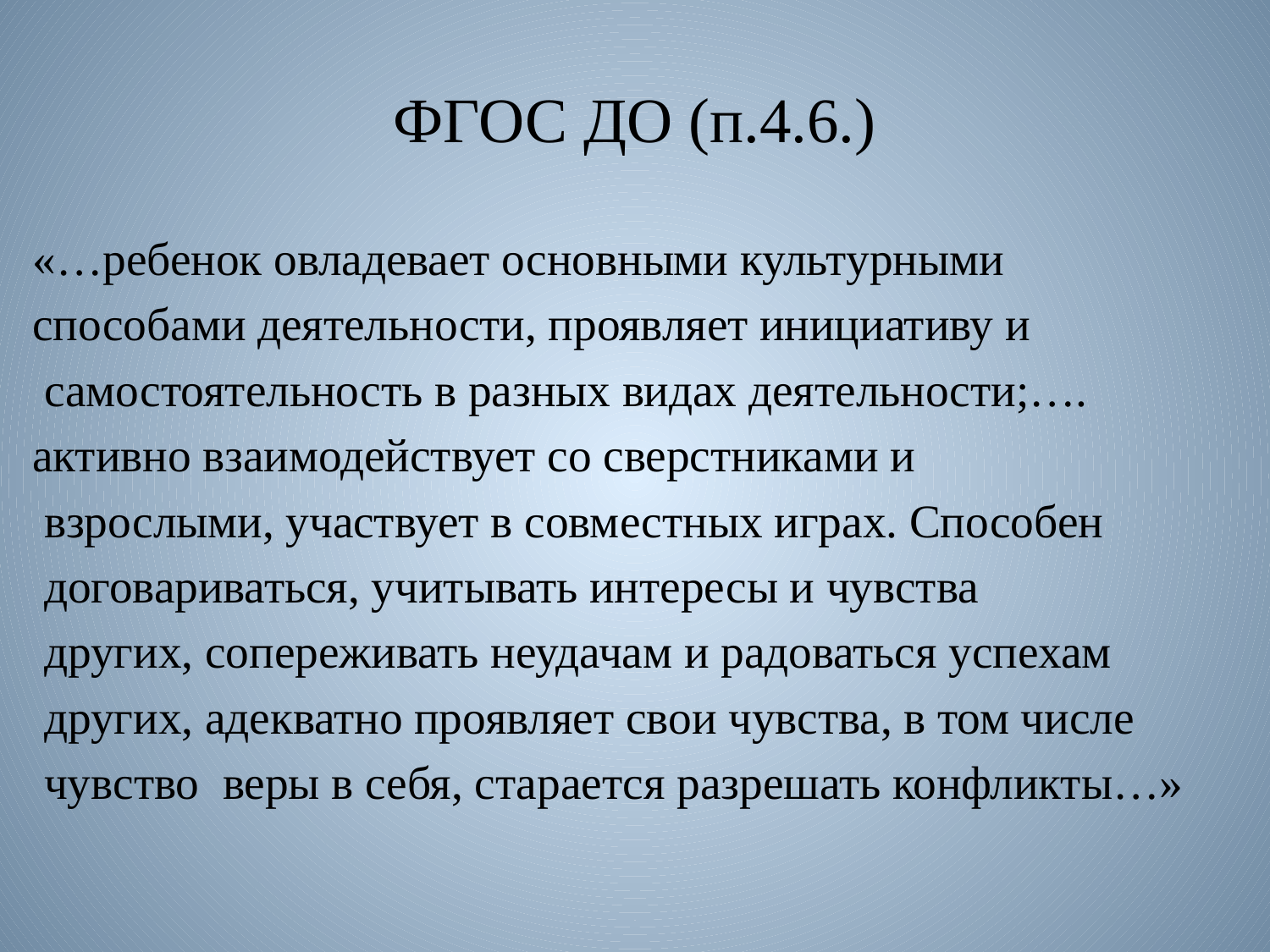

# ФГОС ДО (п.4.6.)
«…ребенок овладевает основными культурными
способами деятельности, проявляет инициативу и
 самостоятельность в разных видах деятельности;….
активно взаимодействует со сверстниками и
 взрослыми, участвует в совместных играх. Способен
 договариваться, учитывать интересы и чувства
 других, сопереживать неудачам и радоваться успехам
 других, адекватно проявляет свои чувства, в том числе
 чувство  веры в себя, старается разрешать конфликты…»